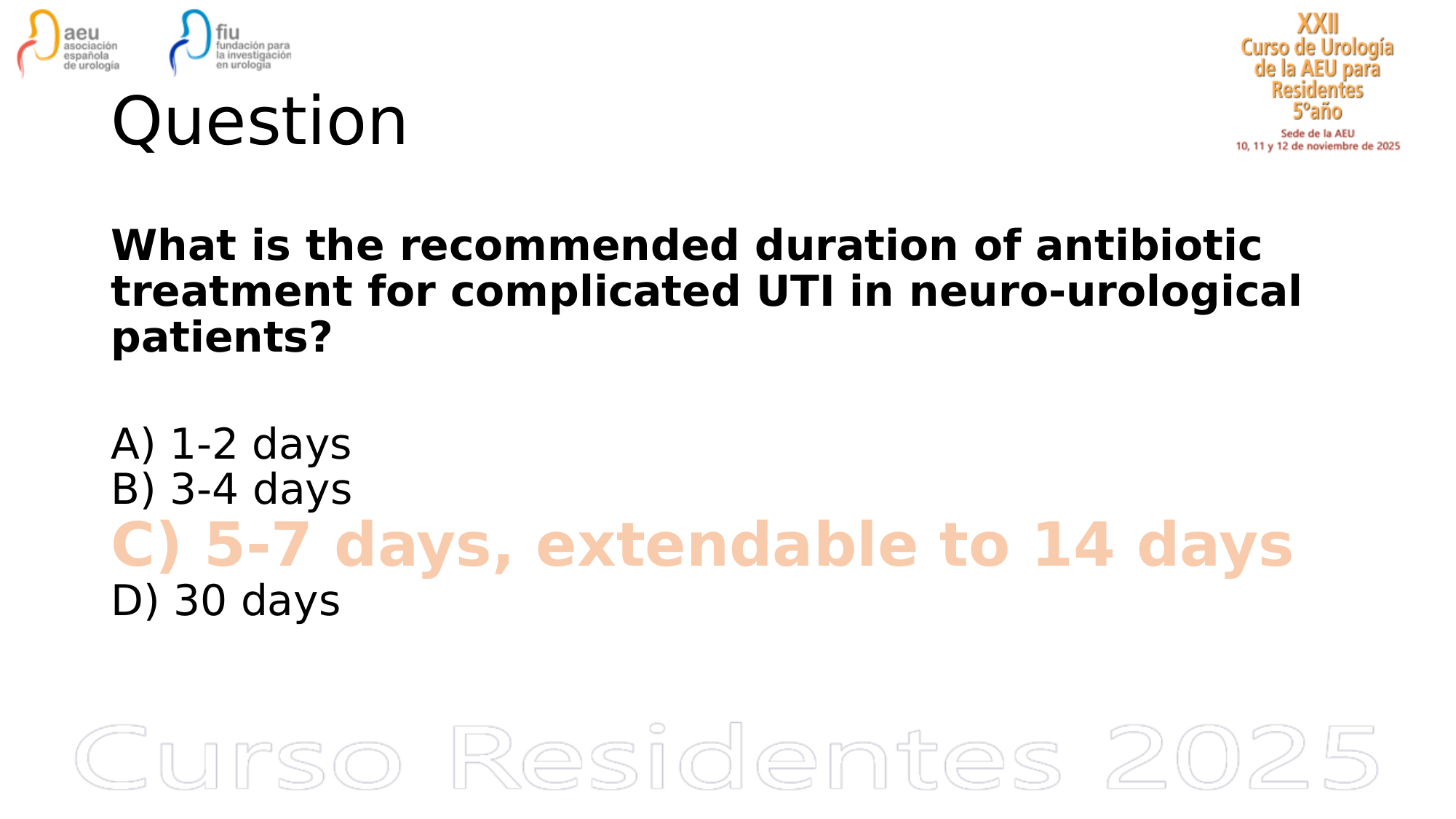

# Question
What is the recommended duration of antibiotic treatment for complicated UTI in neuro-urological patients?
A) 1-2 days
B) 3-4 days
C) 5-7 days, extendable to 14 days
D) 30 days